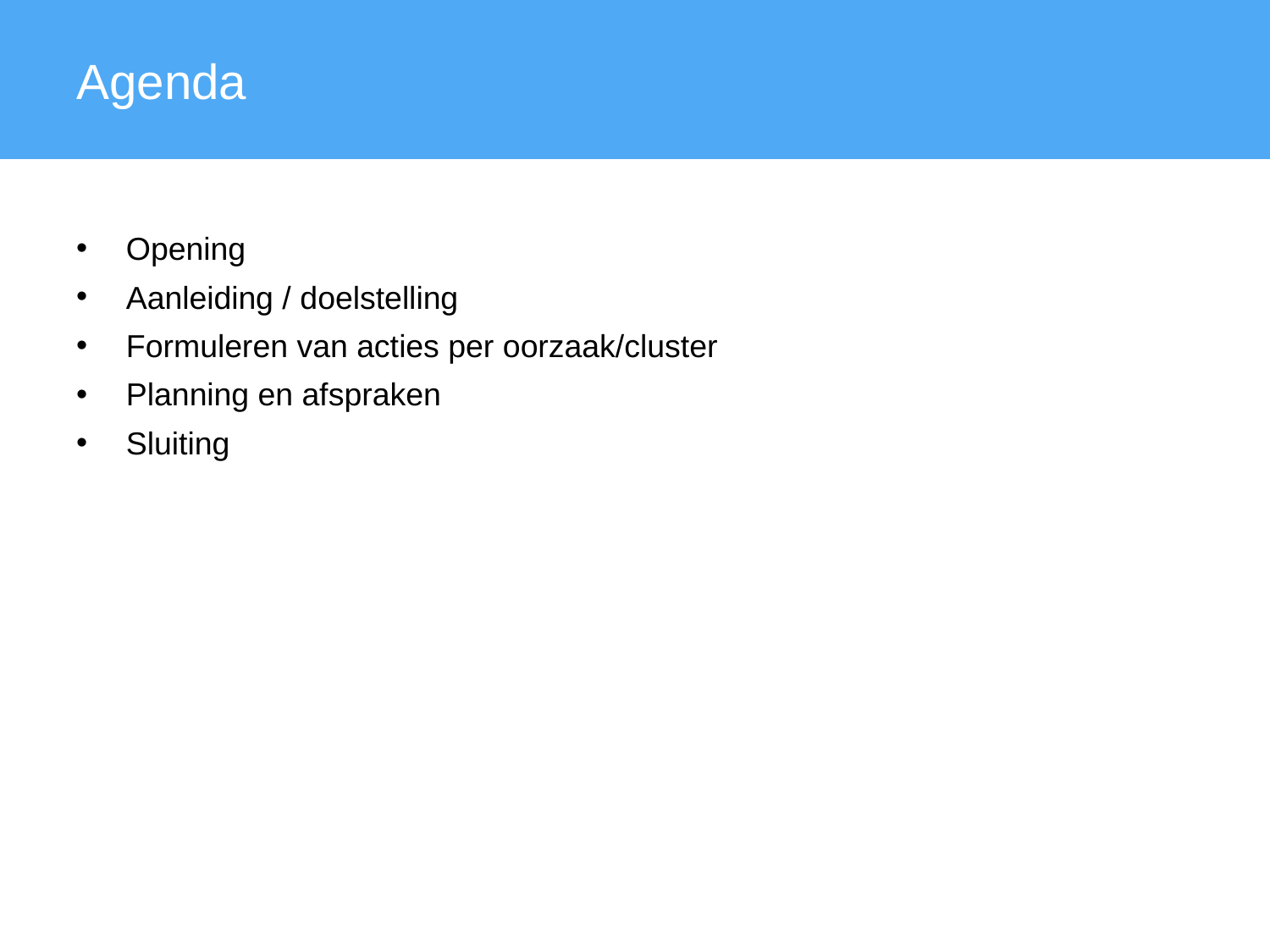

Agenda
Opening
Aanleiding / doelstelling
Formuleren van acties per oorzaak/cluster
Planning en afspraken
Sluiting